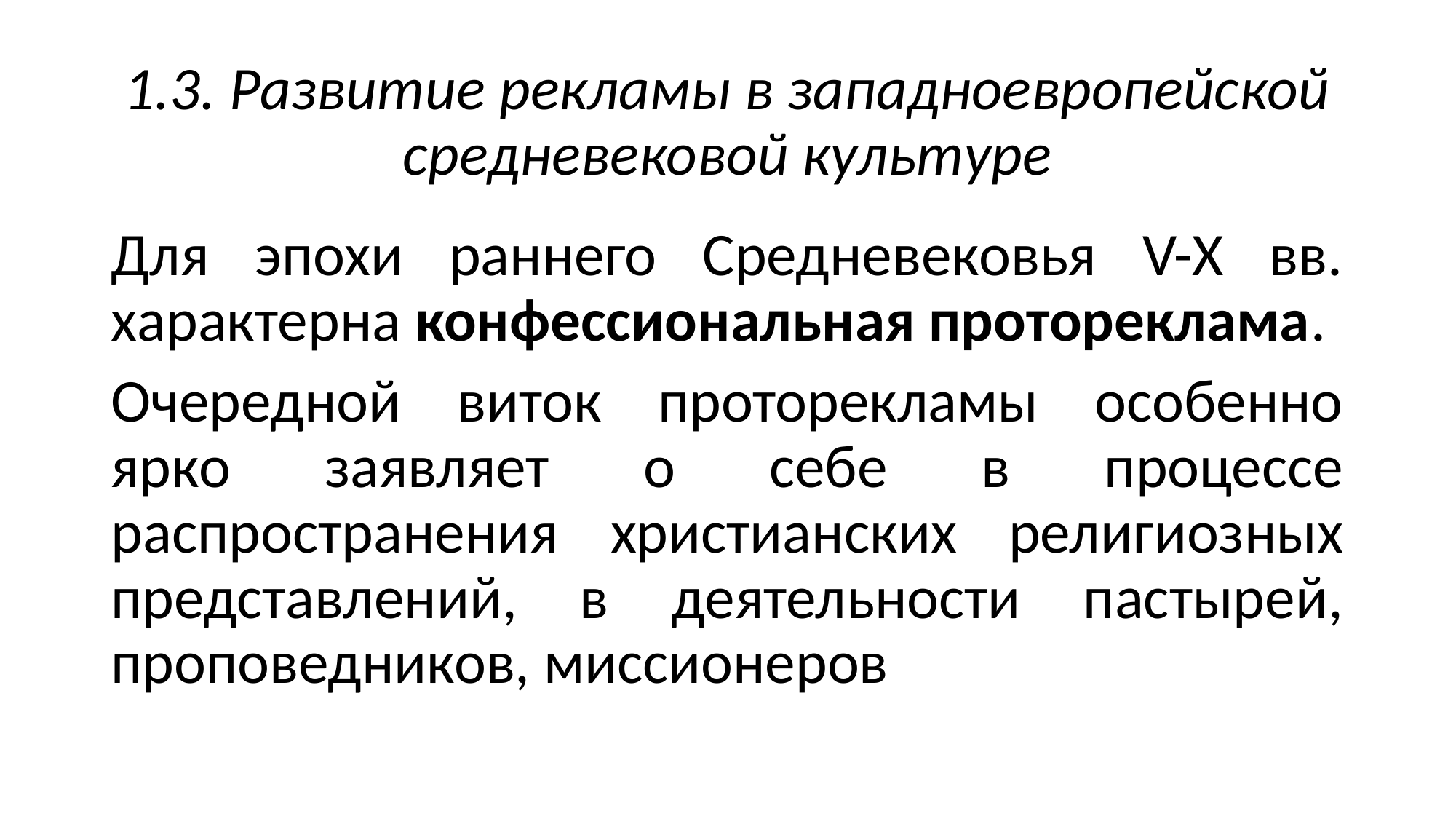

# 1.3. Развитие рекламы в западноевропейской средневековой культуре
Для эпохи раннего Средневековья V-X вв. характерна конфессиональная протореклама.
Очередной виток проторекламы особенно ярко заявляет о себе в процессе распространения христианских религиозных представлений, в деятельности пастырей, проповедников, миссионеров